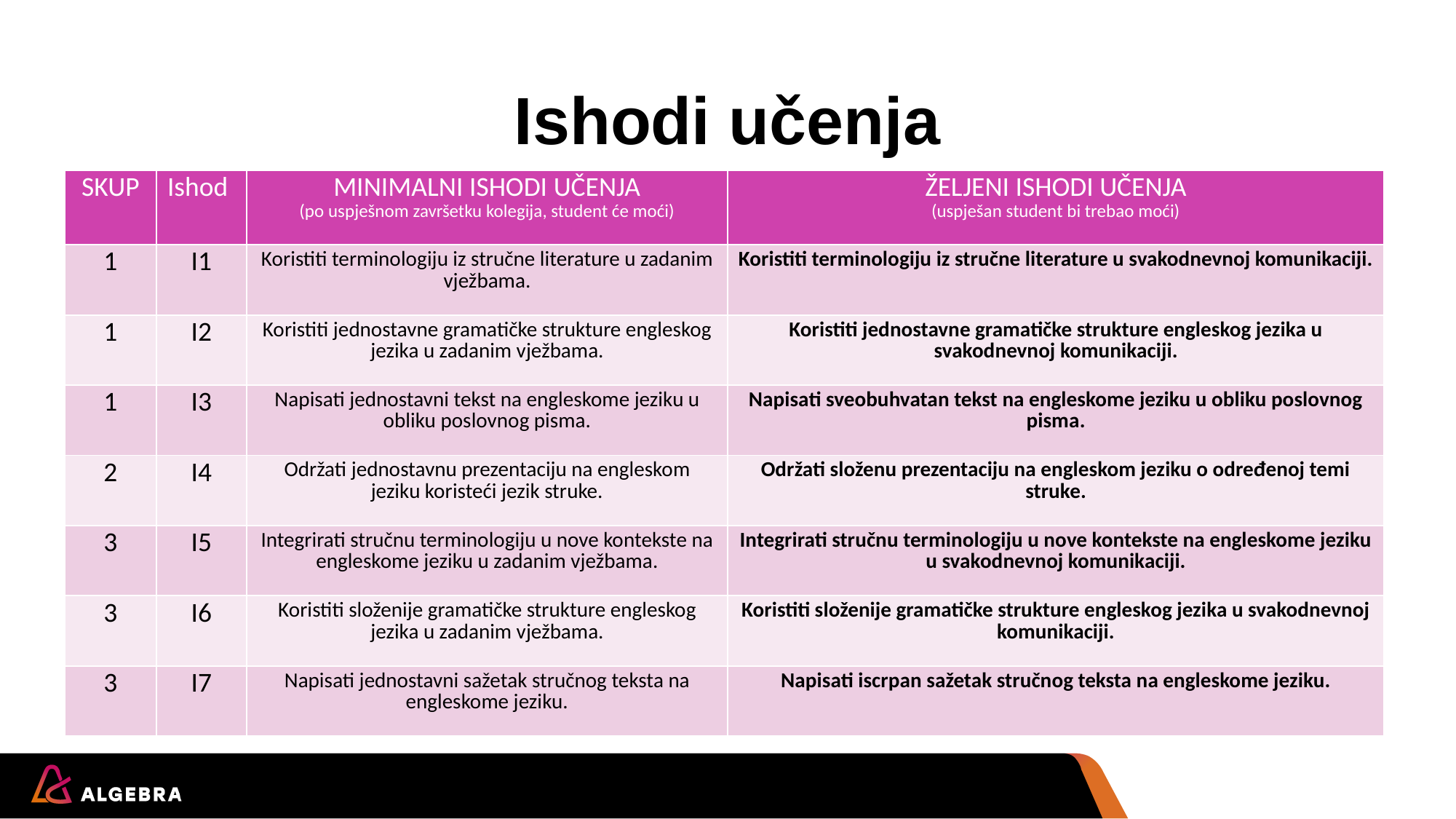

# Ishodi učenja
| SKUP | Ishod | MINIMALNI ISHODI UČENJA (po uspješnom završetku kolegija, student će moći) | ŽELJENI ISHODI UČENJA (uspješan student bi trebao moći) |
| --- | --- | --- | --- |
| 1 | I1 | Koristiti terminologiju iz stručne literature u zadanim vježbama. | Koristiti terminologiju iz stručne literature u svakodnevnoj komunikaciji. |
| 1 | I2 | Koristiti jednostavne gramatičke strukture engleskog jezika u zadanim vježbama. | Koristiti jednostavne gramatičke strukture engleskog jezika u svakodnevnoj komunikaciji. |
| 1 | I3 | Napisati jednostavni tekst na engleskome jeziku u obliku poslovnog pisma. | Napisati sveobuhvatan tekst na engleskome jeziku u obliku poslovnog pisma. |
| 2 | I4 | Održati jednostavnu prezentaciju na engleskom jeziku koristeći jezik struke. | Održati složenu prezentaciju na engleskom jeziku o određenoj temi struke. |
| 3 | I5 | Integrirati stručnu terminologiju u nove kontekste na engleskome jeziku u zadanim vježbama. | Integrirati stručnu terminologiju u nove kontekste na engleskome jeziku u svakodnevnoj komunikaciji. |
| 3 | I6 | Koristiti složenije gramatičke strukture engleskog jezika u zadanim vježbama. | Koristiti složenije gramatičke strukture engleskog jezika u svakodnevnoj komunikaciji. |
| 3 | I7 | Napisati jednostavni sažetak stručnog teksta na engleskome jeziku. | Napisati iscrpan sažetak stručnog teksta na engleskome jeziku. |